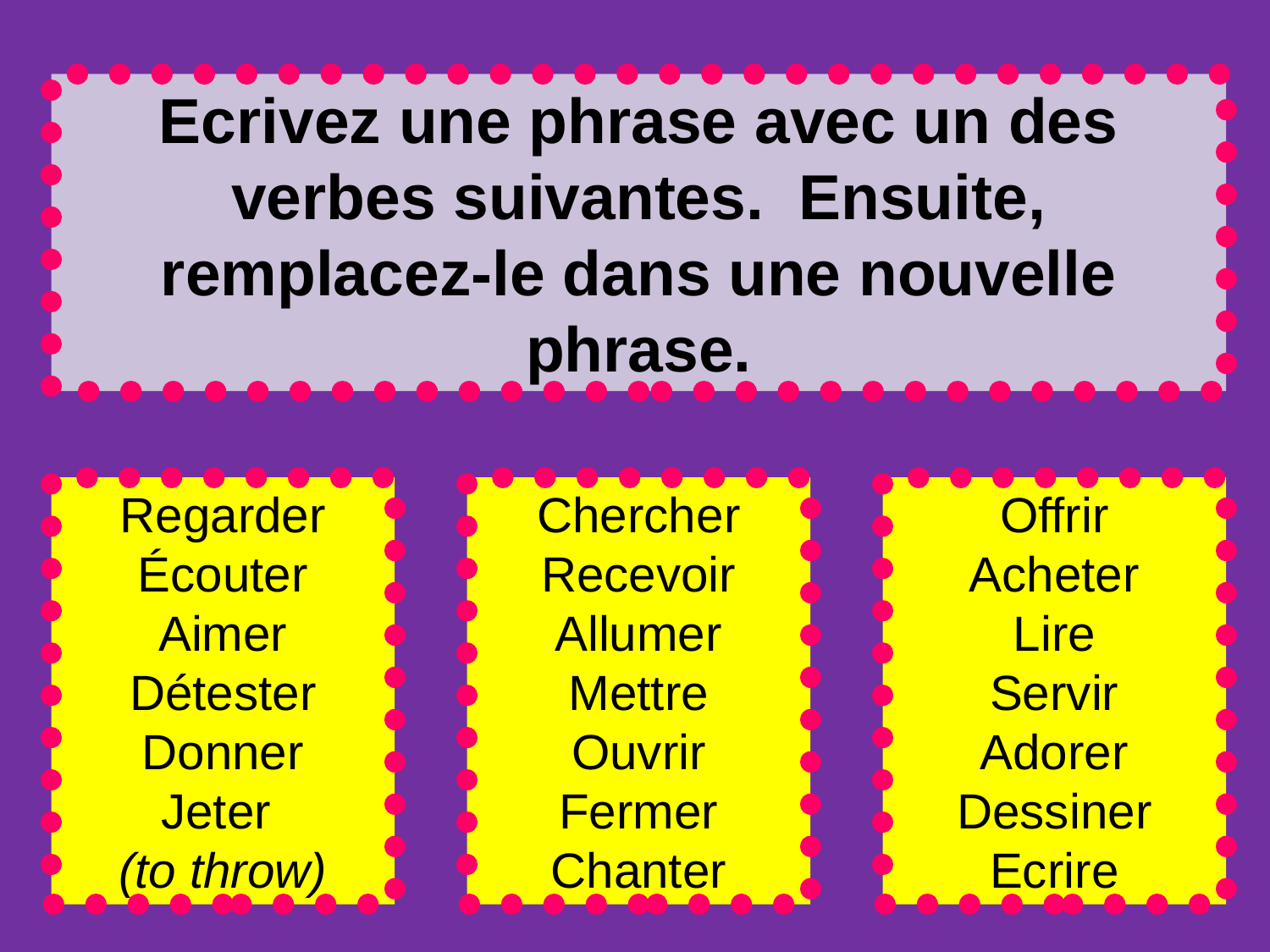

Ecrivez une phrase avec un des verbes suivantes.  Ensuite, remplacez-le dans une nouvelle phrase.
Chercher
Recevoir
Allumer
Mettre
Ouvrir
Fermer
Chanter
Regarder
Écouter
Aimer
Détester
Donner
Jeter
(to throw)
Offrir
Acheter
Lire
Servir
Adorer
Dessiner
Ecrire